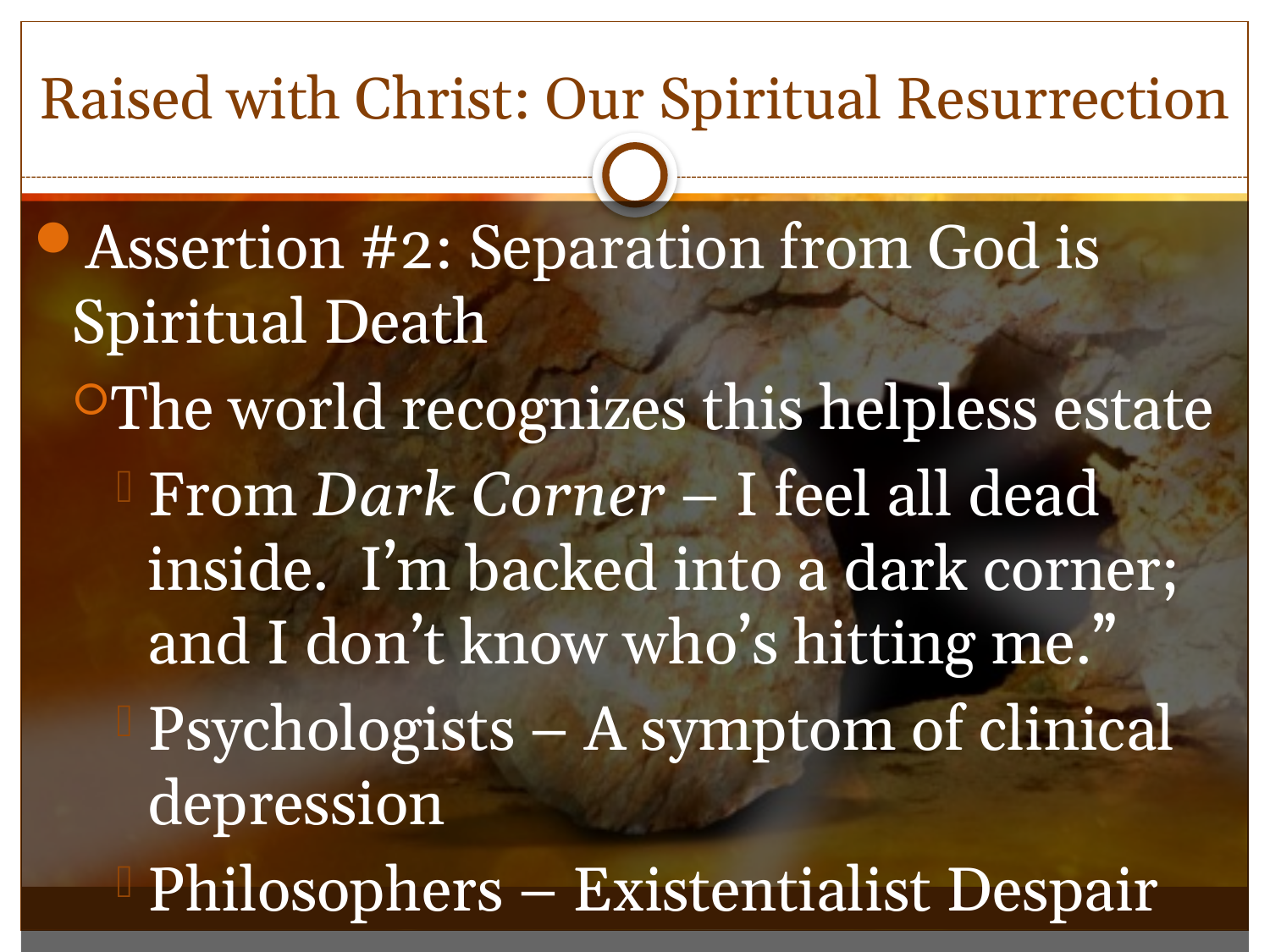

# Raised with Christ: Our Spiritual Resurrection
Assertion #2: Separation from God is Spiritual Death
The world recognizes this helpless estate
From Dark Corner – I feel all dead inside.  I’m backed into a dark corner; and I don’t know who’s hitting me.”
Psychologists – A symptom of clinical depression
Philosophers – Existentialist Despair